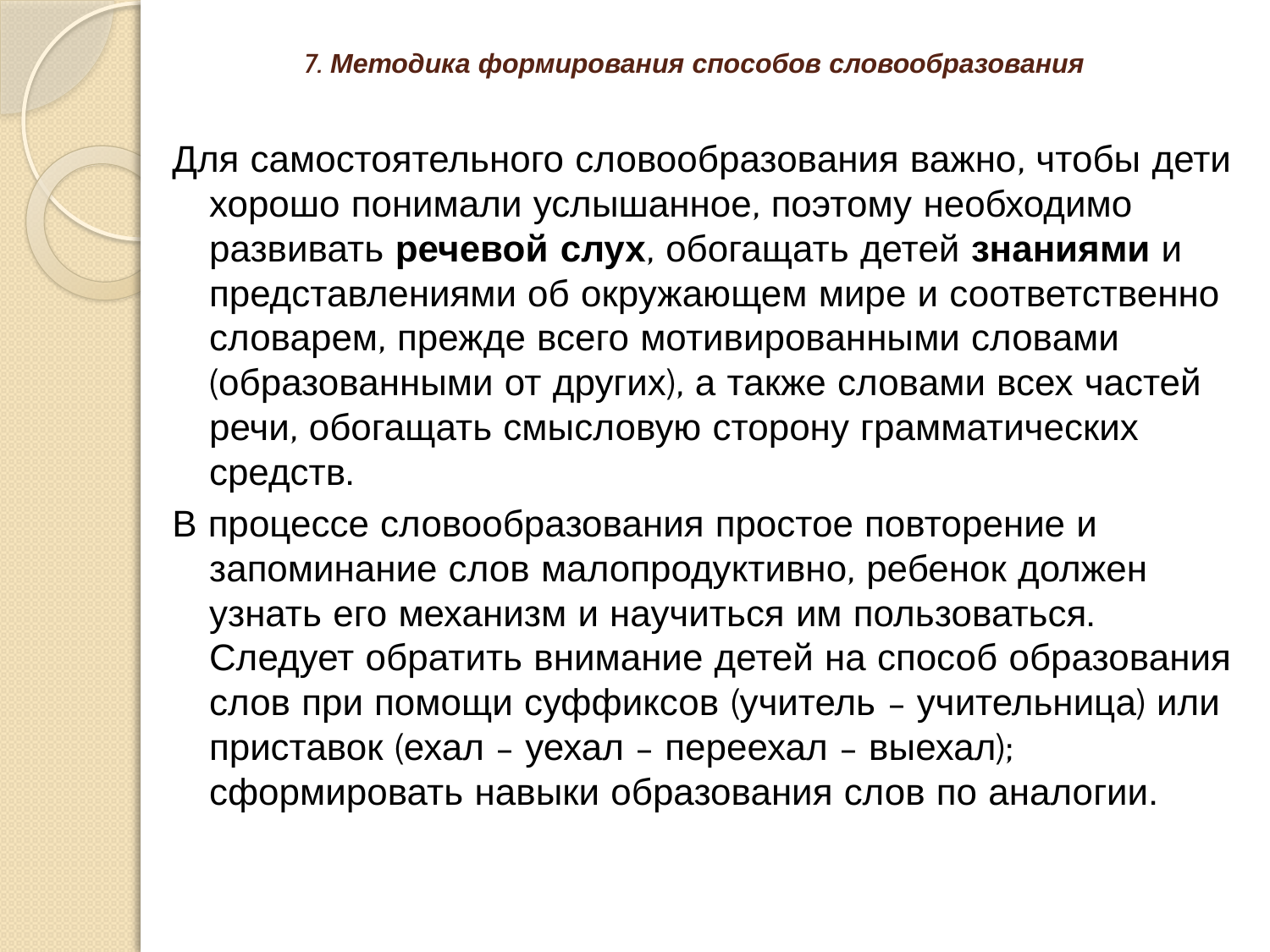

# 7. Методика формирования способов словообразования
Для самостоятельного словообразования важно, чтобы дети хорошо понимали услышанное, поэтому необходимо развивать речевой слух, обогащать детей знаниями и представлениями об окружающем мире и соответственно словарем, прежде всего мотивированными словами (образованными от других), а также словами всех частей речи, обогащать смысловую сторону грамматических средств.
В процессе словообразования простое повторение и запоминание слов малопродуктивно, ребенок должен узнать его механизм и научиться им пользоваться. Следует обратить внимание детей на способ образования слов при помощи суффиксов (учитель – учительница) или приставок (ехал – уехал – переехал – выехал); сформировать навыки образования слов по аналогии.